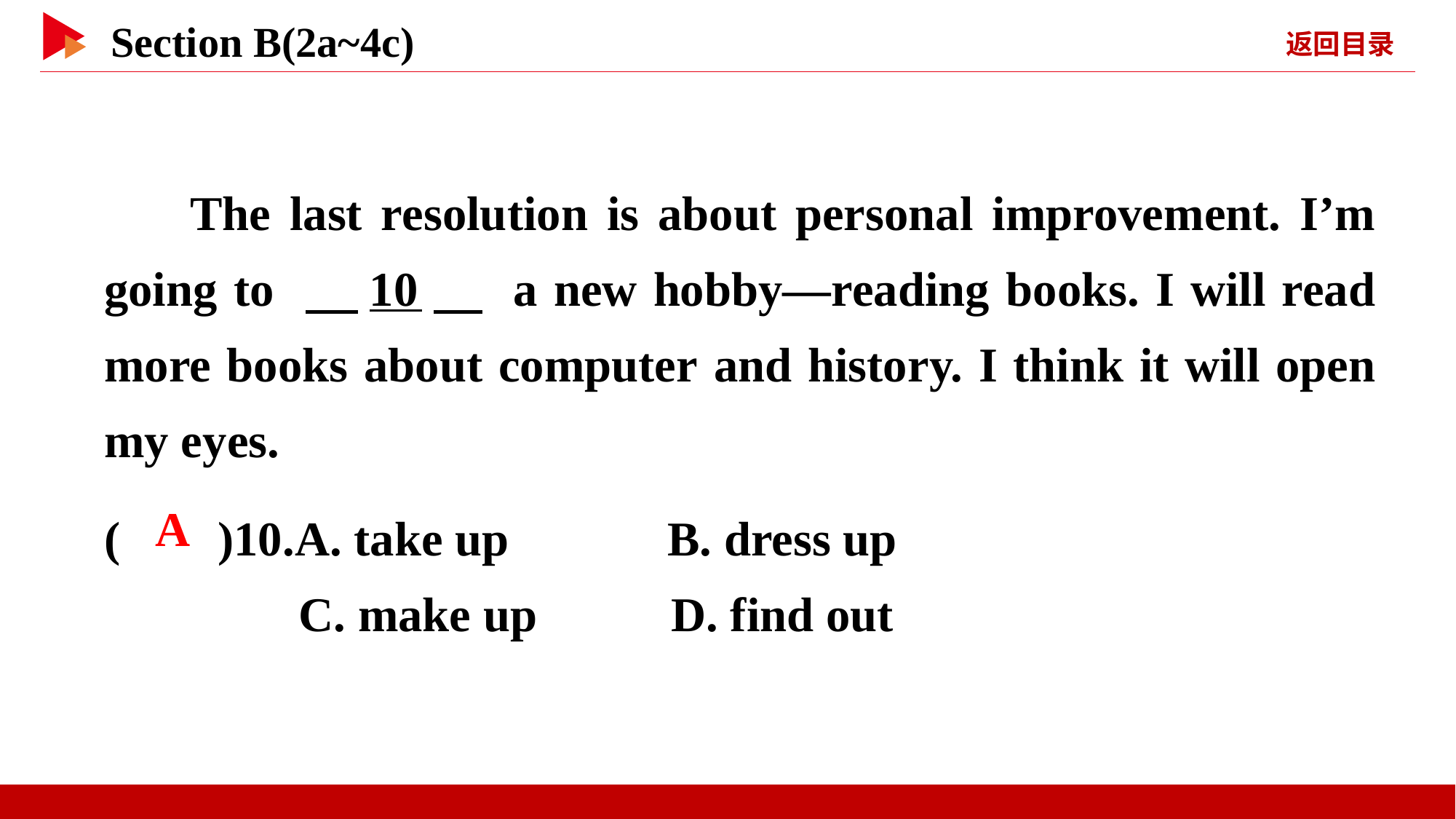

The last resolution is about personal improvement. I’m going to 　10　 a new hobby—reading books. I will read more books about computer and history. I think it will open my eyes.
(        )10.A. take up             B. dress up
	       C. make up           D. find out
   A